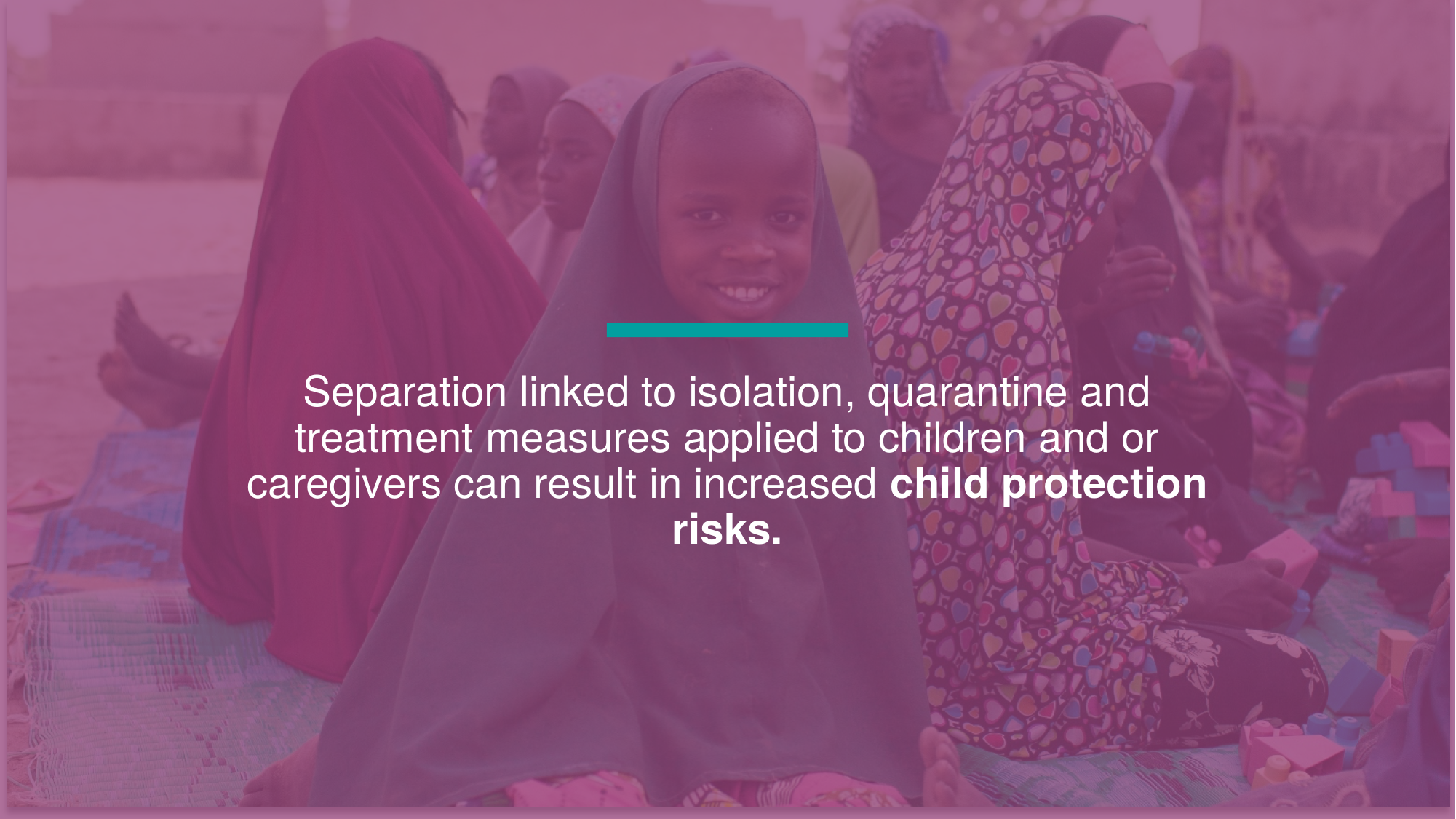

Separation linked to isolation, quarantine and treatment measures applied to children and or caregivers can result in increased child protection risks.